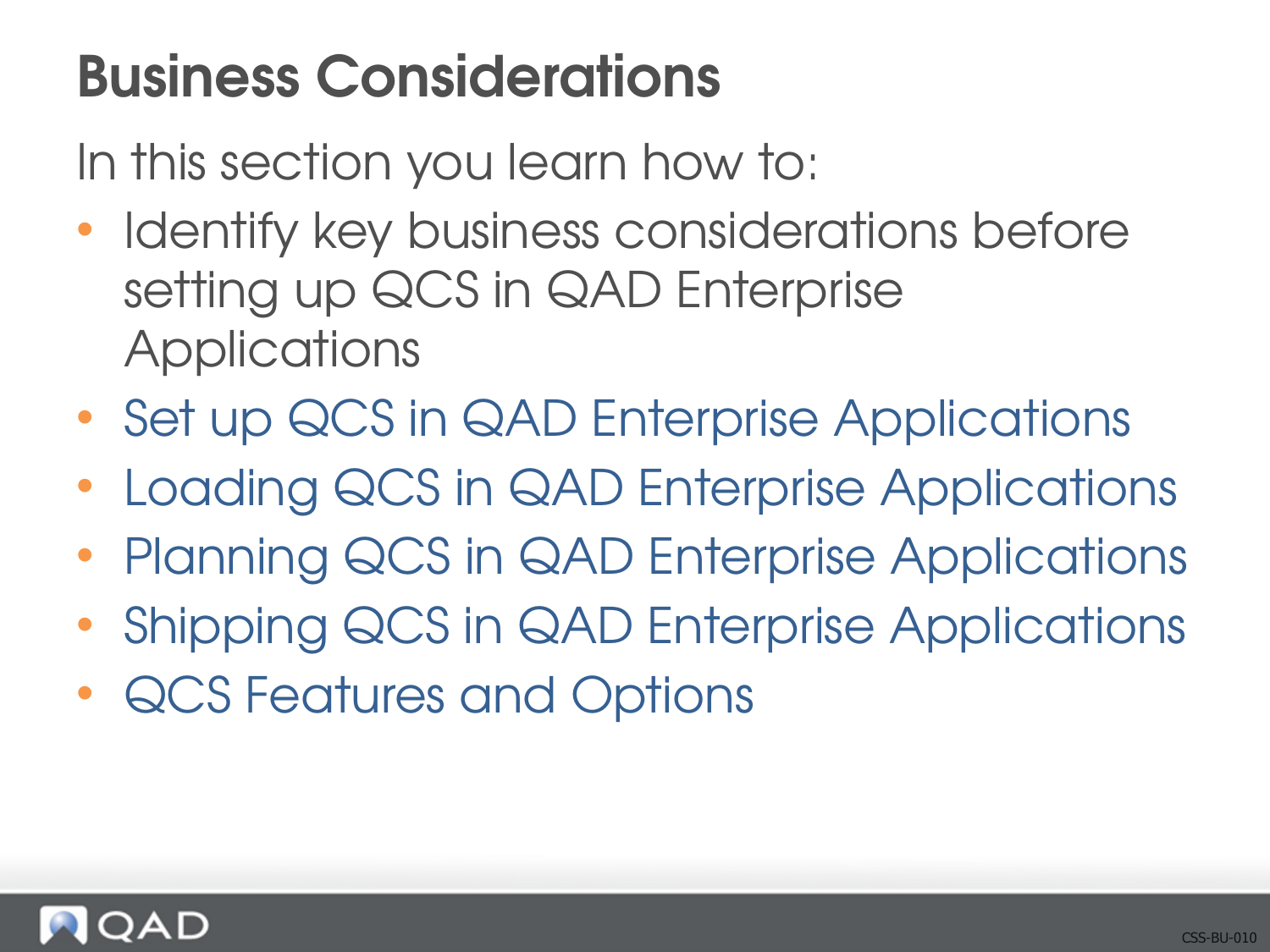

# Business Considerations
In this section you learn how to:
Identify key business considerations before setting up QCS in QAD Enterprise Applications
Set up QCS in QAD Enterprise Applications
Loading QCS in QAD Enterprise Applications
Planning QCS in QAD Enterprise Applications
Shipping QCS in QAD Enterprise Applications
QCS Features and Options

CSS-BU-010